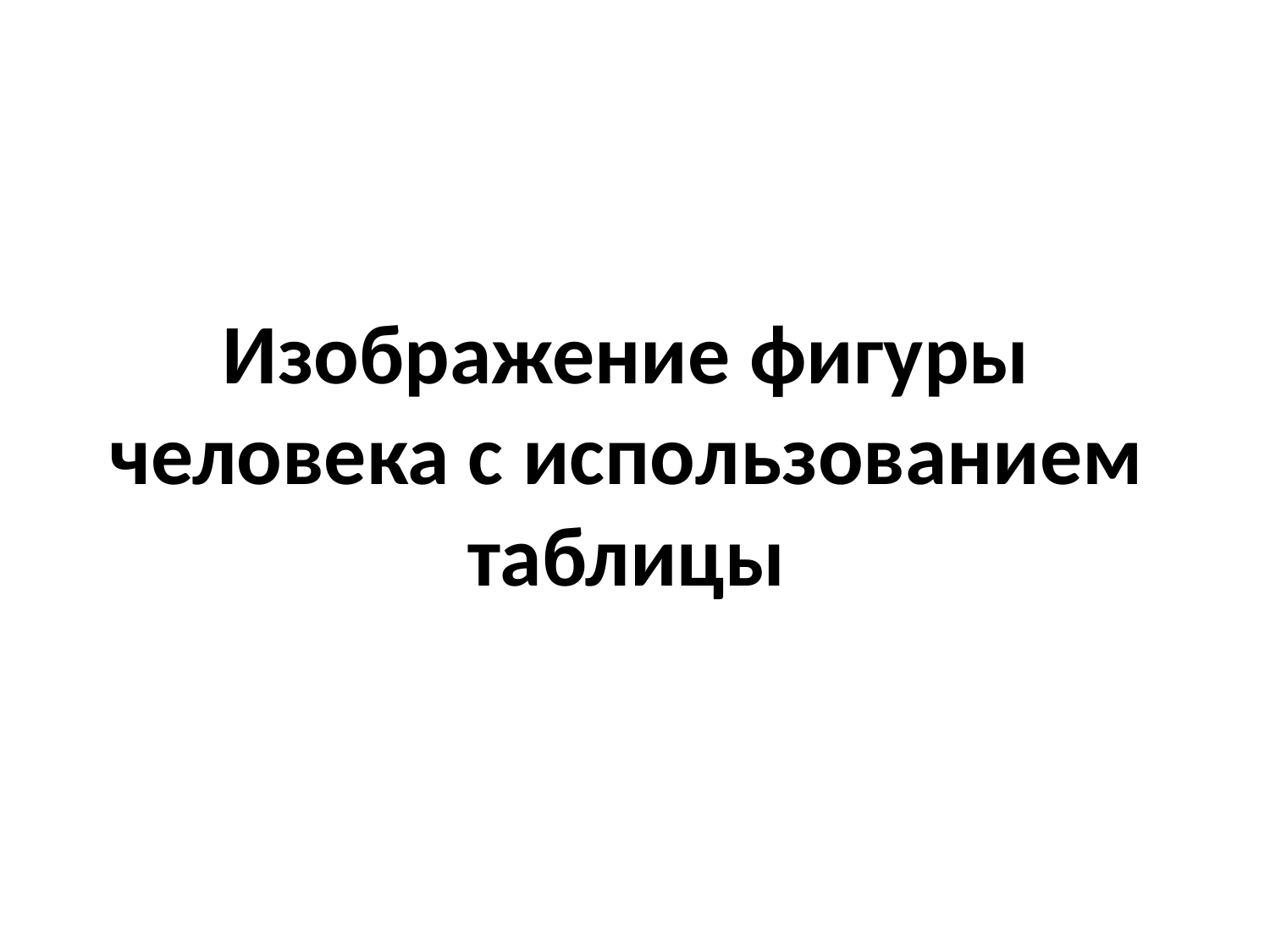

# Изображение фигуры человека с использованием таблицы